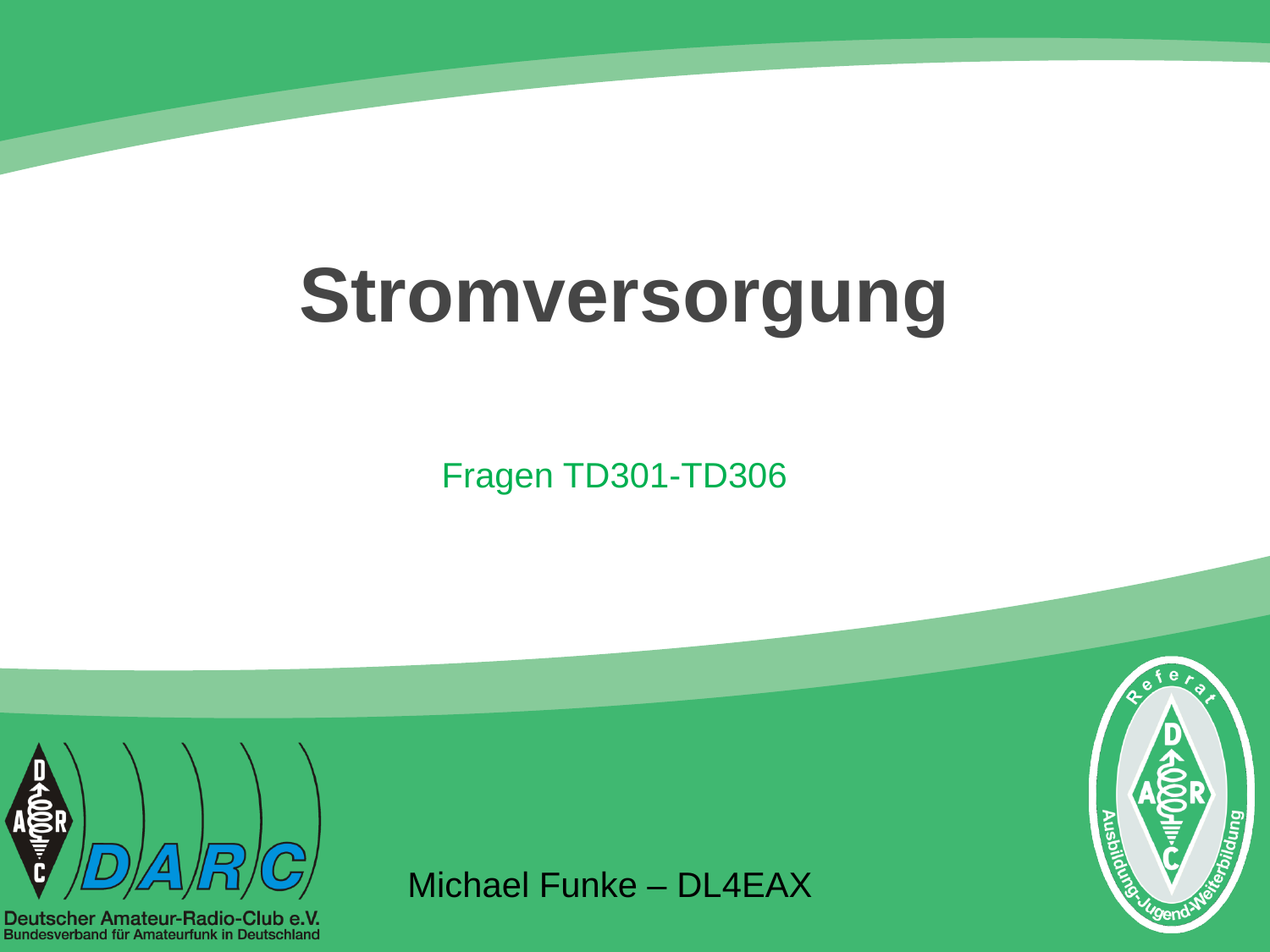

# Stromversorgung
Fragen TD301-TD306
Michael Funke – DL4EAX